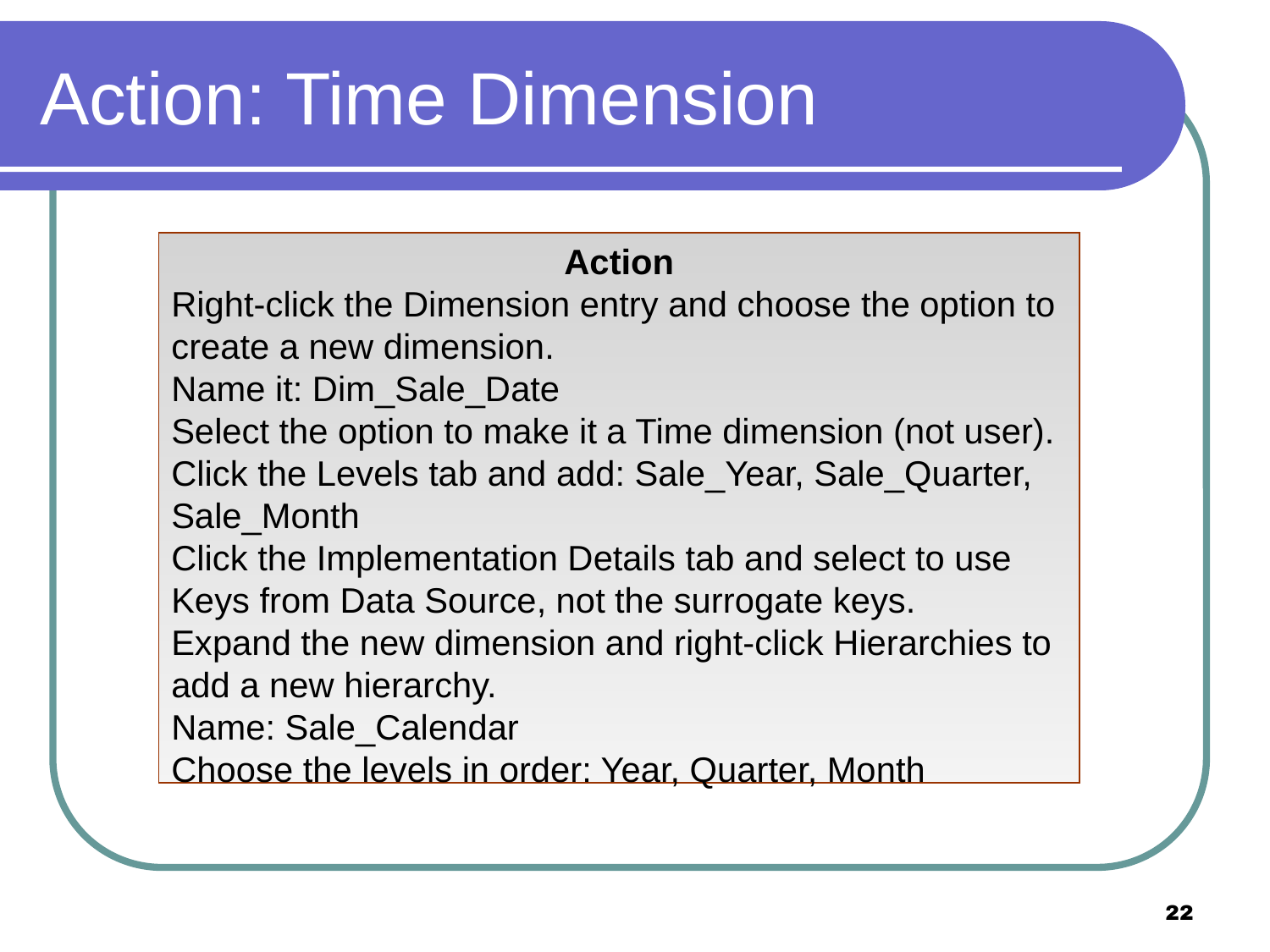

# Action: Time Dimension
Action
Right-click the Dimension entry and choose the option to create a new dimension.
Name it: Dim_Sale_Date
Select the option to make it a Time dimension (not user).
Click the Levels tab and add: Sale_Year, Sale_Quarter, Sale_Month
Click the Implementation Details tab and select to use Keys from Data Source, not the surrogate keys.
Expand the new dimension and right-click Hierarchies to add a new hierarchy.
Name: Sale_Calendar
Choose the levels in order: Year, Quarter, Month
22